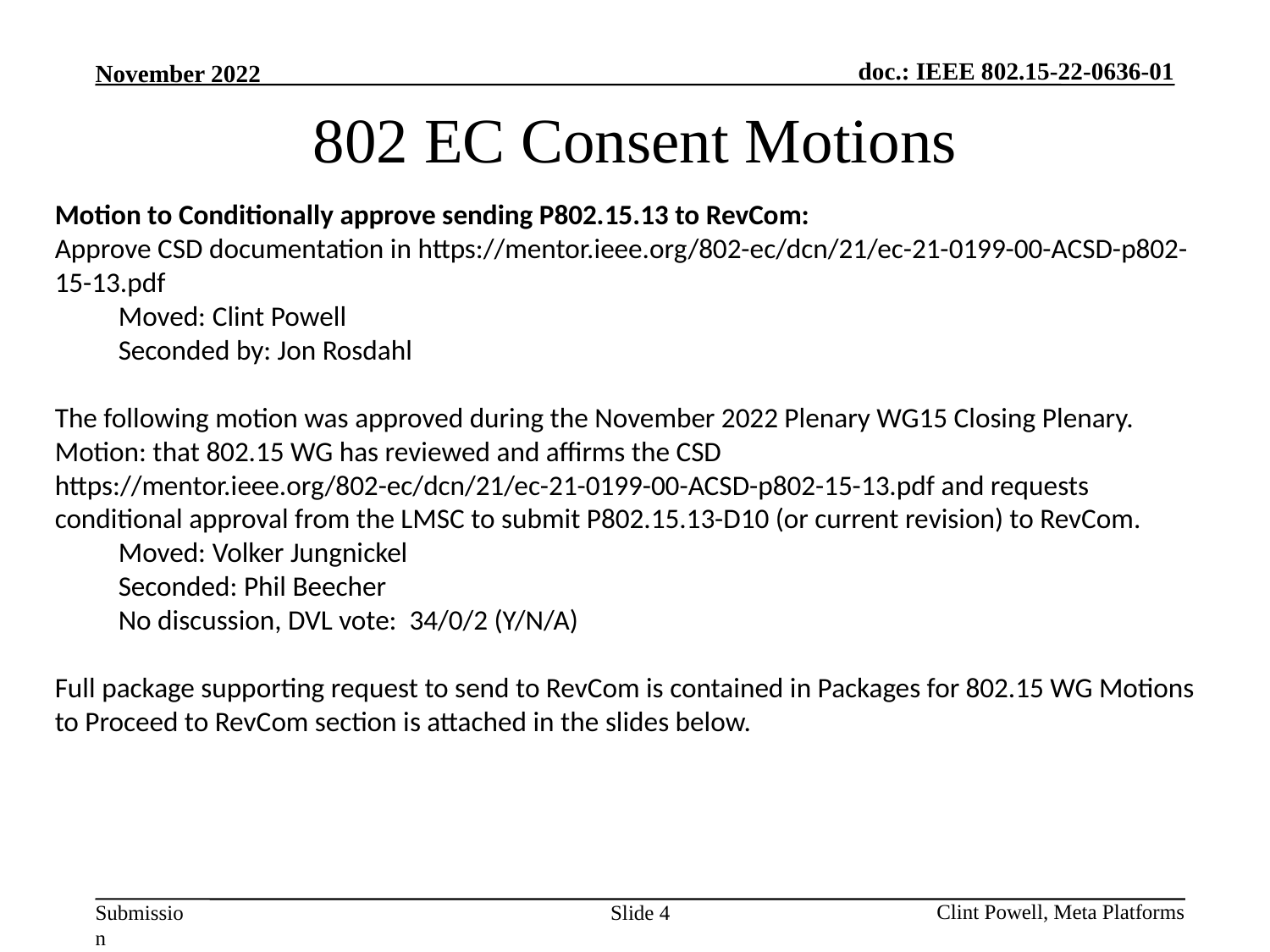

802 EC Consent Motions
Motion to Conditionally approve sending P802.15.13 to RevCom:
Approve CSD documentation in https://mentor.ieee.org/802-ec/dcn/21/ec-21-0199-00-ACSD-p802-15-13.pdf
Moved: Clint Powell
Seconded by: Jon Rosdahl

The following motion was approved during the November 2022 Plenary WG15 Closing Plenary.
Motion: that 802.15 WG has reviewed and affirms the CSD https://mentor.ieee.org/802-ec/dcn/21/ec-21-0199-00-ACSD-p802-15-13.pdf and requests conditional approval from the LMSC to submit P802.15.13-D10 (or current revision) to RevCom.
Moved: Volker Jungnickel
Seconded: Phil Beecher
No discussion, DVL vote:  34/0/2 (Y/N/A)

Full package supporting request to send to RevCom is contained in Packages for 802.15 WG Motions to Proceed to RevCom section is attached in the slides below.

Slide 4